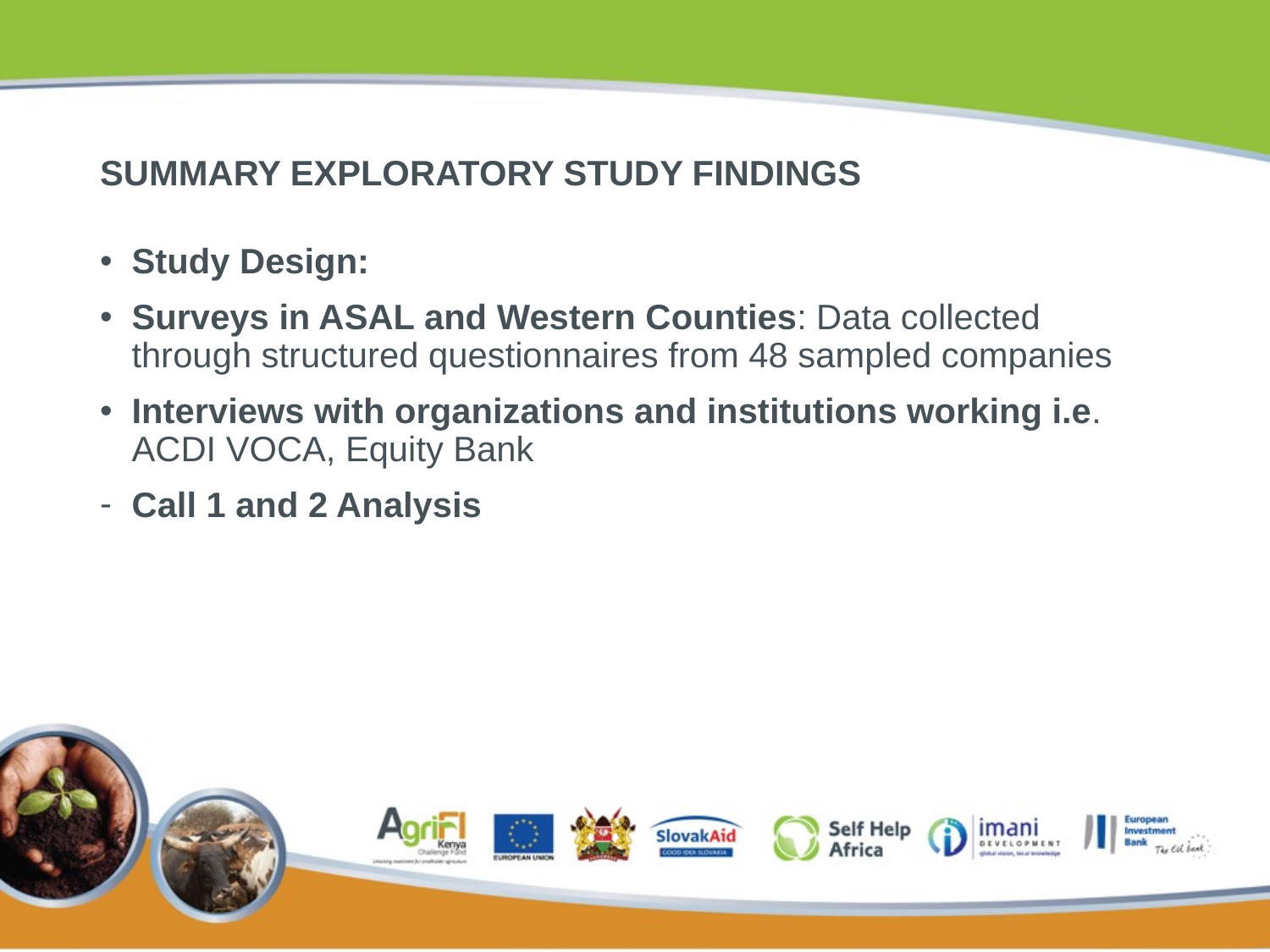

# SUMMARY EXPLORATORY STUDY FINDINGS
Study Design:
Surveys in ASAL and Western Counties: Data collected through structured questionnaires from 48 sampled companies
Interviews with organizations and institutions working i.e. ACDI VOCA, Equity Bank
Call 1 and 2 Analysis